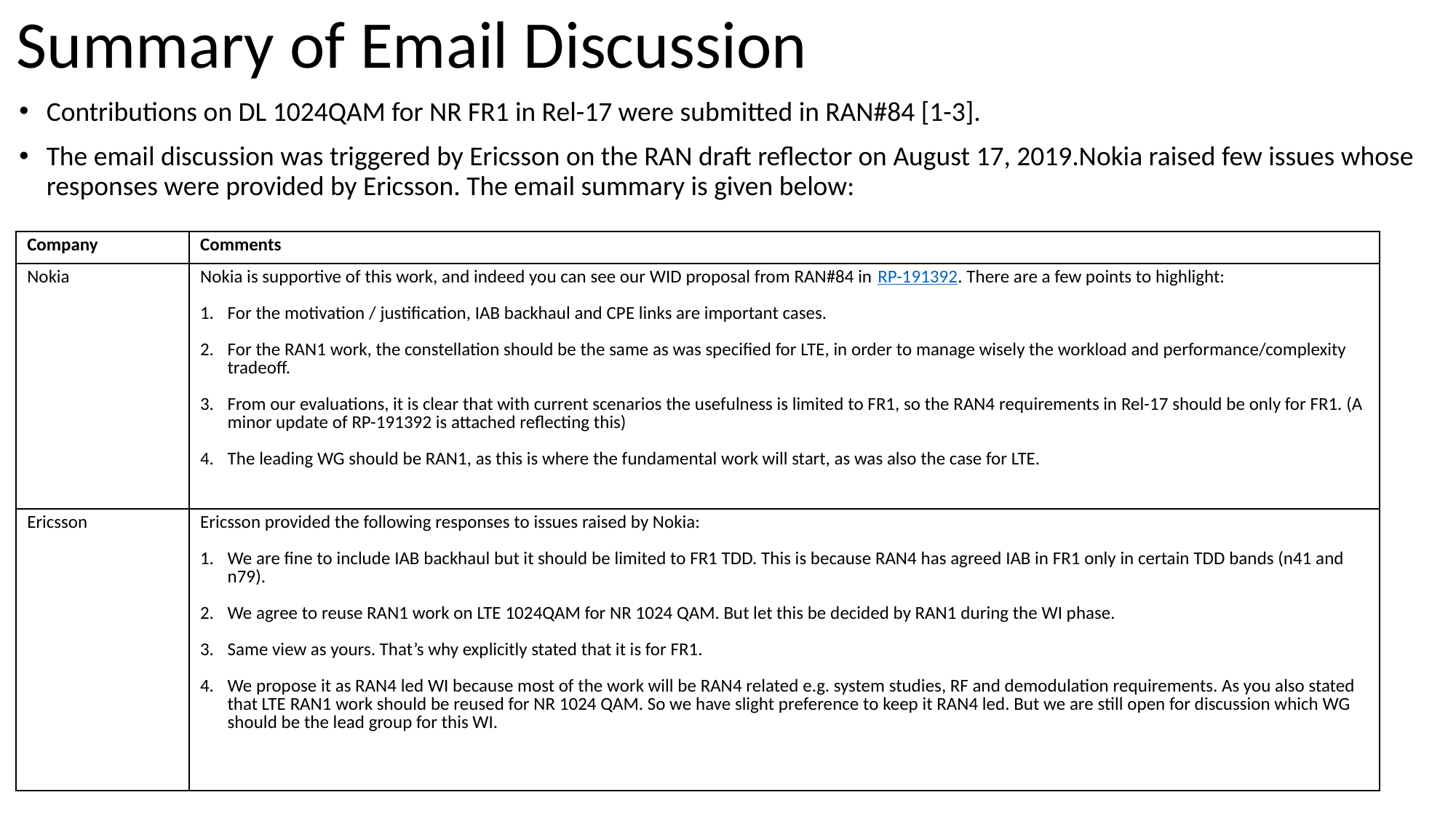

# Summary of Email Discussion
Contributions on DL 1024QAM for NR FR1 in Rel-17 were submitted in RAN#84 [1-3].
The email discussion was triggered by Ericsson on the RAN draft reflector on August 17, 2019.Nokia raised few issues whose responses were provided by Ericsson. The email summary is given below:
| Company | Comments |
| --- | --- |
| Nokia | Nokia is supportive of this work, and indeed you can see our WID proposal from RAN#84 in RP-191392. There are a few points to highlight:   For the motivation / justification, IAB backhaul and CPE links are important cases. For the RAN1 work, the constellation should be the same as was specified for LTE, in order to manage wisely the workload and performance/complexity tradeoff. From our evaluations, it is clear that with current scenarios the usefulness is limited to FR1, so the RAN4 requirements in Rel-17 should be only for FR1. (A minor update of RP-191392 is attached reflecting this) The leading WG should be RAN1, as this is where the fundamental work will start, as was also the case for LTE. |
| Ericsson | Ericsson provided the following responses to issues raised by Nokia:   We are fine to include IAB backhaul but it should be limited to FR1 TDD. This is because RAN4 has agreed IAB in FR1 only in certain TDD bands (n41 and n79). We agree to reuse RAN1 work on LTE 1024QAM for NR 1024 QAM. But let this be decided by RAN1 during the WI phase. Same view as yours. That’s why explicitly stated that it is for FR1. We propose it as RAN4 led WI because most of the work will be RAN4 related e.g. system studies, RF and demodulation requirements. As you also stated that LTE RAN1 work should be reused for NR 1024 QAM. So we have slight preference to keep it RAN4 led. But we are still open for discussion which WG should be the lead group for this WI. |